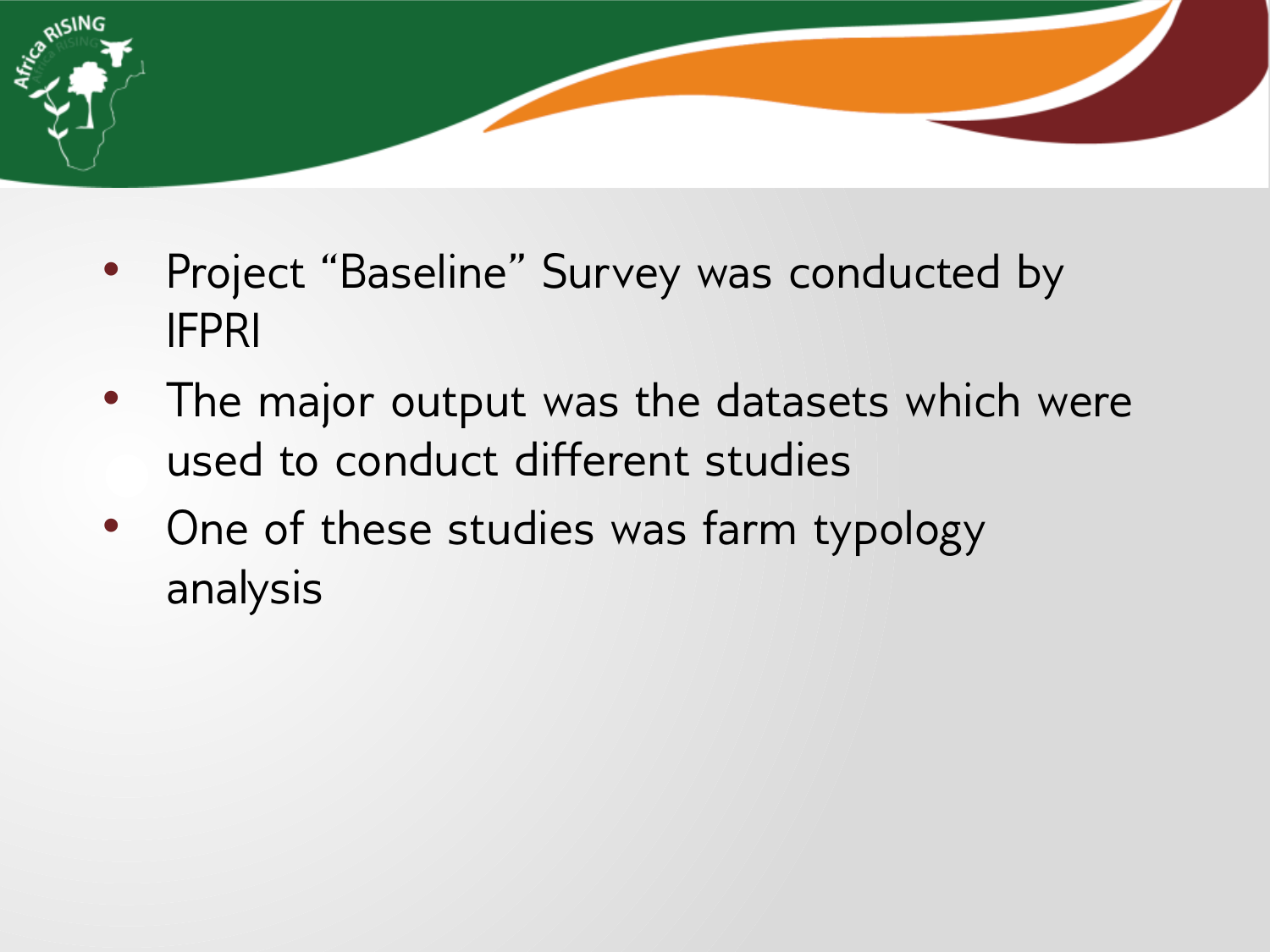

Project “Baseline” Survey was conducted by IFPRI
The major output was the datasets which were used to conduct different studies
One of these studies was farm typology analysis